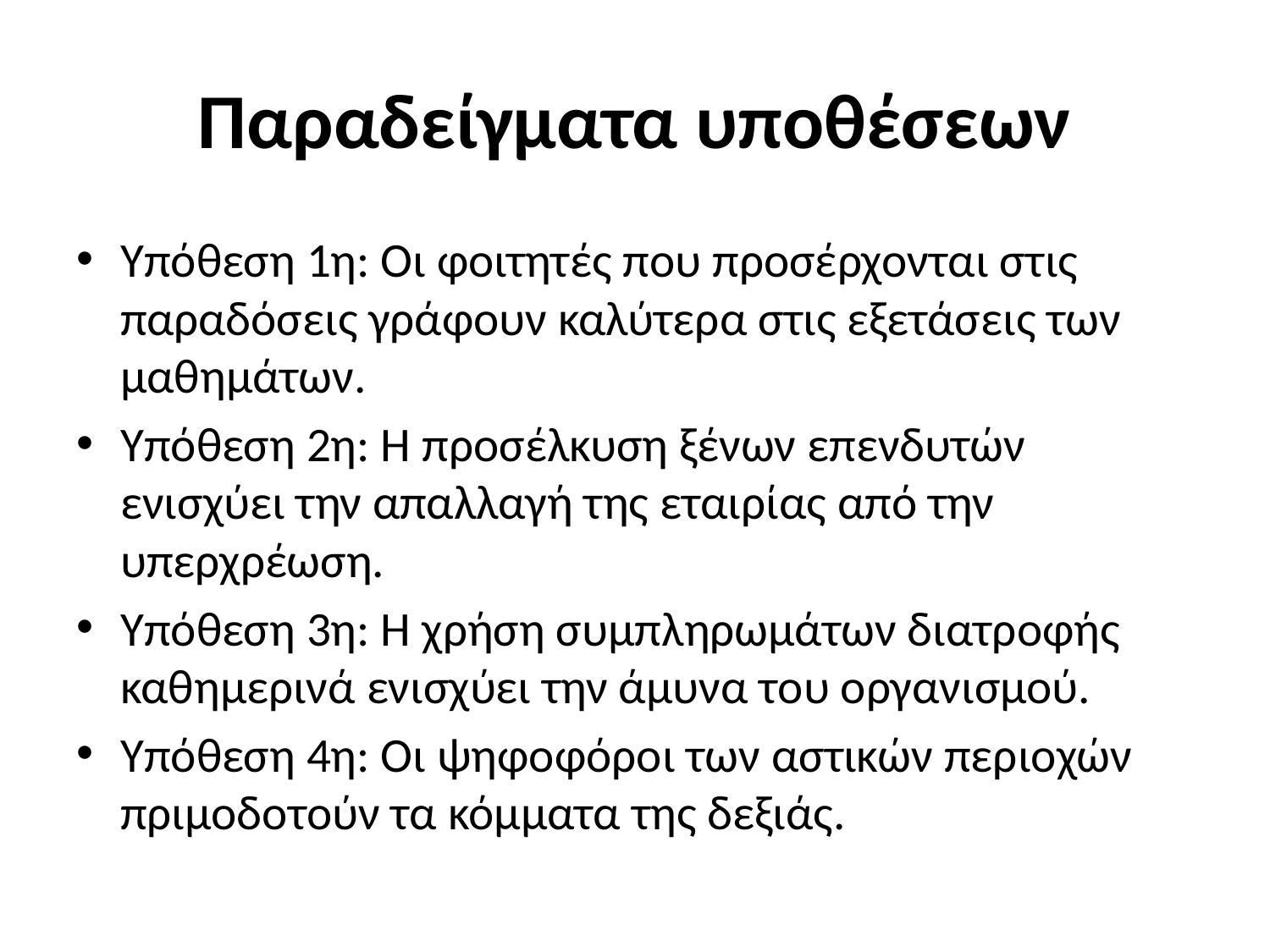

# Παραδείγματα υποθέσεων
Υπόθεση 1η: Οι φοιτητές που προσέρχονται στις παραδόσεις γράφουν καλύτερα στις εξετάσεις των μαθημάτων.
Υπόθεση 2η: Η προσέλκυση ξένων επενδυτών ενισχύει την απαλλαγή της εταιρίας από την υπερχρέωση.
Υπόθεση 3η: Η χρήση συμπληρωμάτων διατροφής καθημερινά ενισχύει την άμυνα του οργανισμού.
Υπόθεση 4η: Οι ψηφοφόροι των αστικών περιοχών πριμοδοτούν τα κόμματα της δεξιάς.